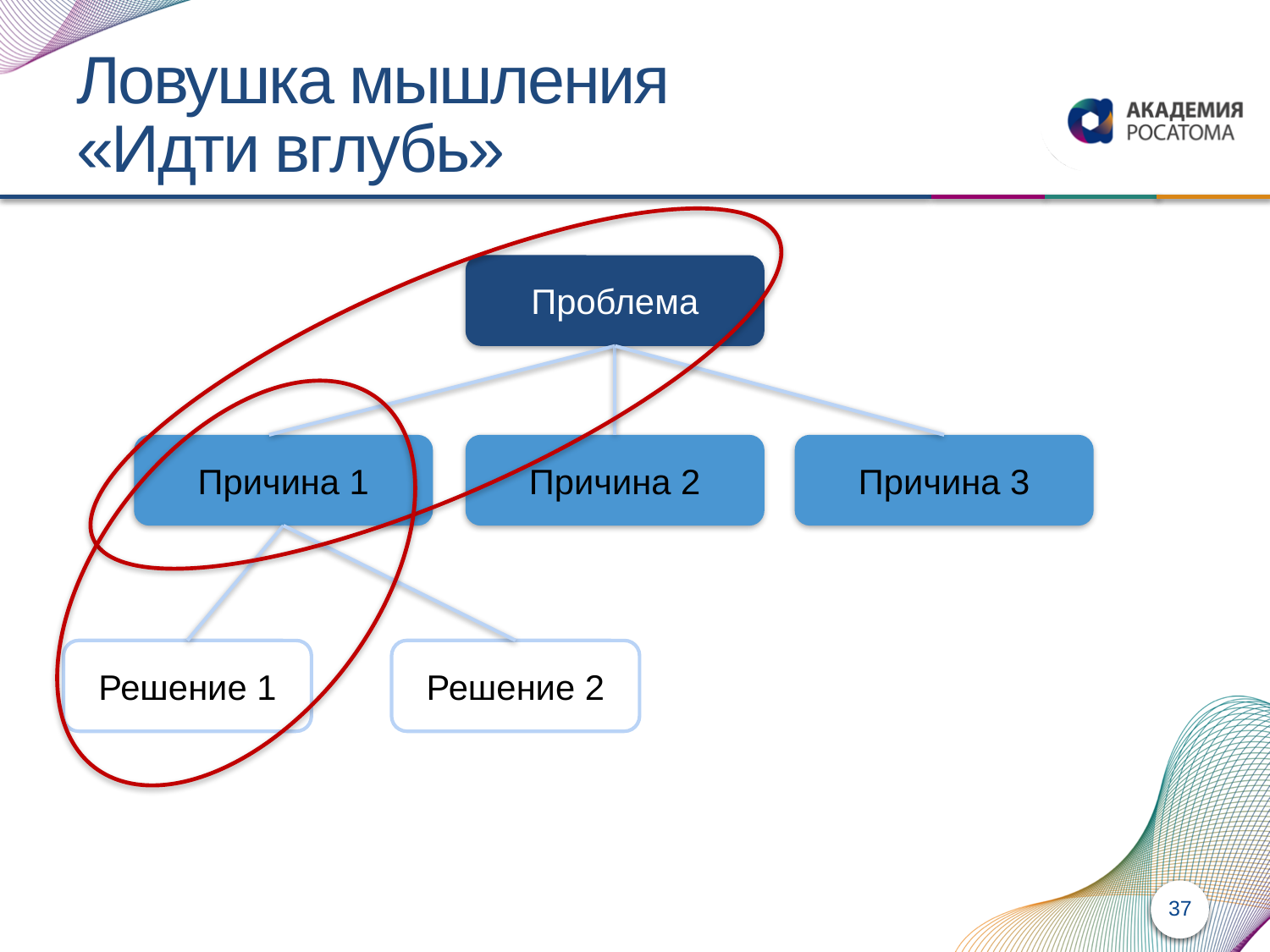

# Ловушка мышления «Идти вглубь»
Проблема

Причина 1
Причина 2
Причина 3

Решение 1
Решение 2
37